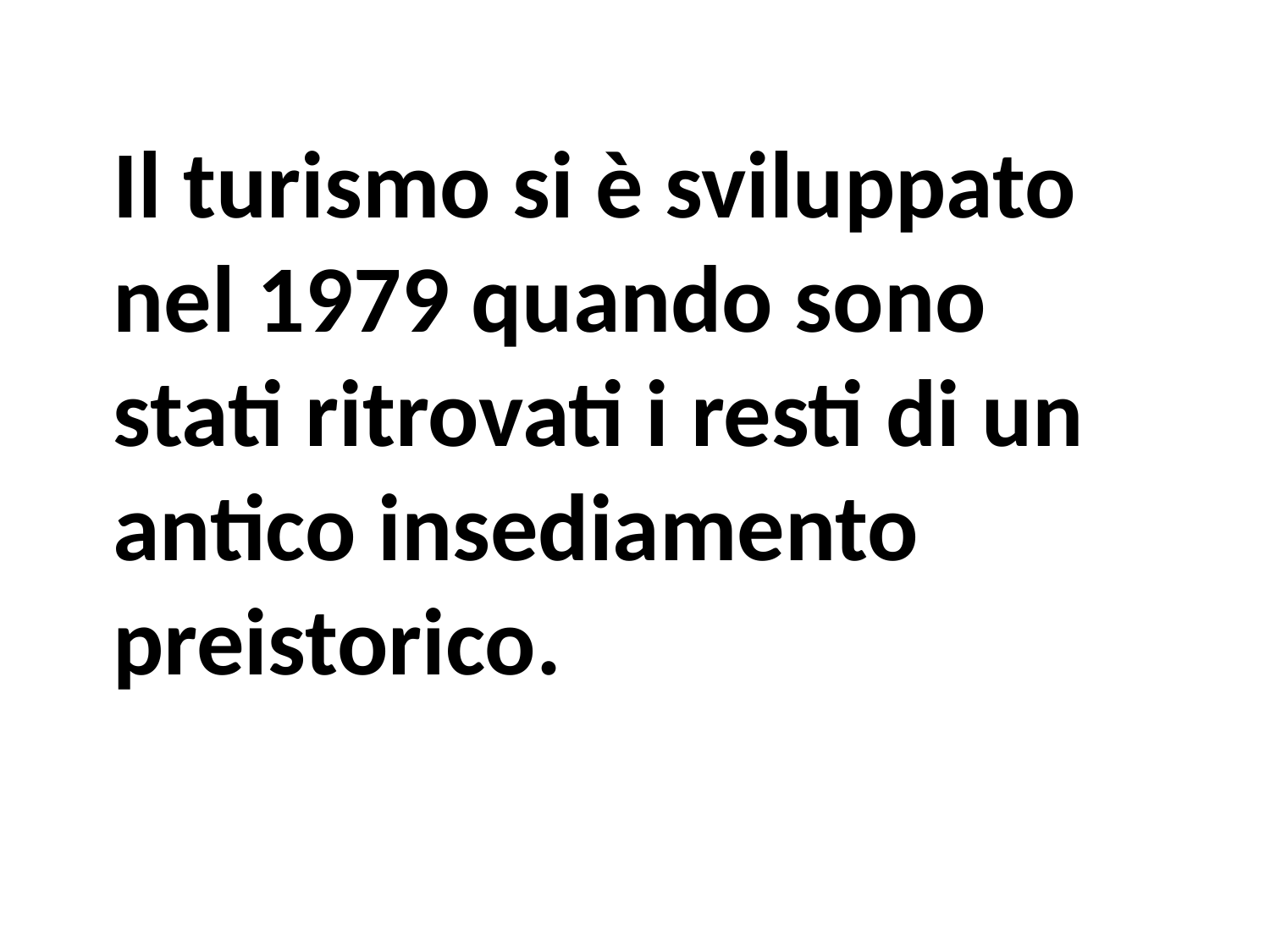

# Il turismo si è sviluppato nel 1979 quando sono stati ritrovati i resti di un antico insediamento preistorico.